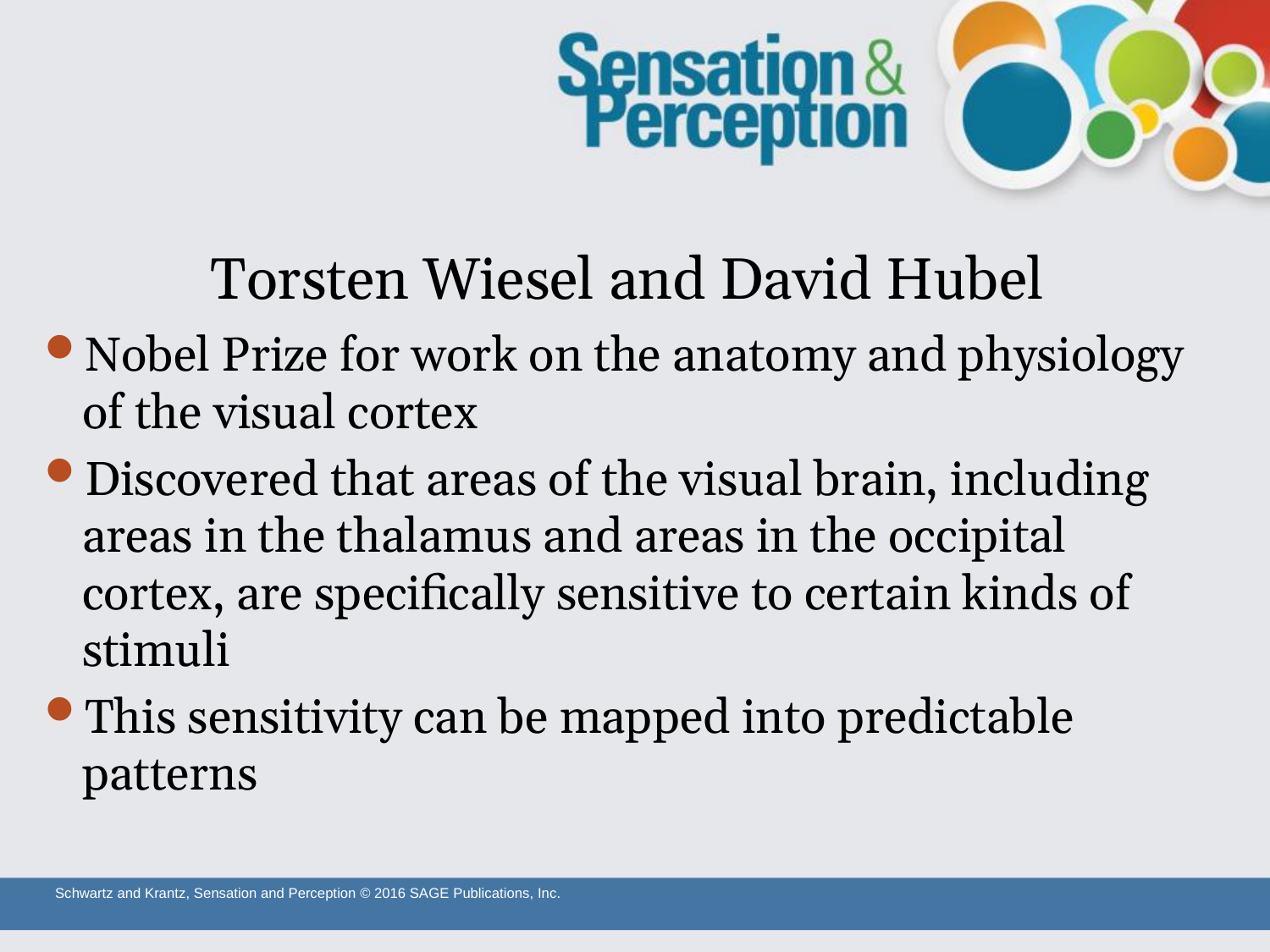

# Torsten Wiesel and David Hubel
Nobel Prize for work on the anatomy and physiology of the visual cortex
Discovered that areas of the visual brain, including areas in the thalamus and areas in the occipital cortex, are specifically sensitive to certain kinds of stimuli
This sensitivity can be mapped into predictable patterns

Schwartz and Krantz, Sensation and Perception © 2016 SAGE Publications, Inc.